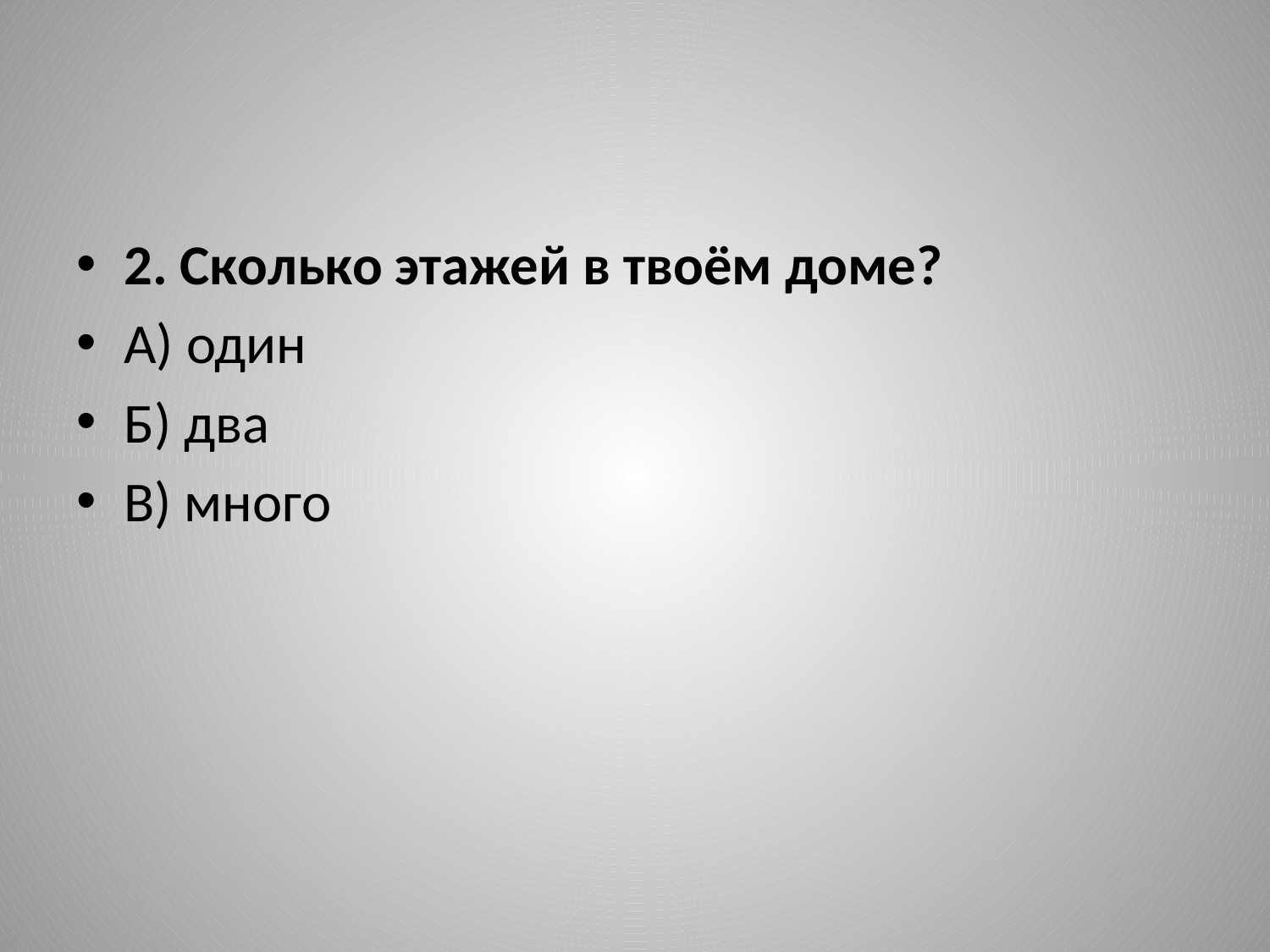

#
2. Сколько этажей в твоём доме?
А) один
Б) два
В) много